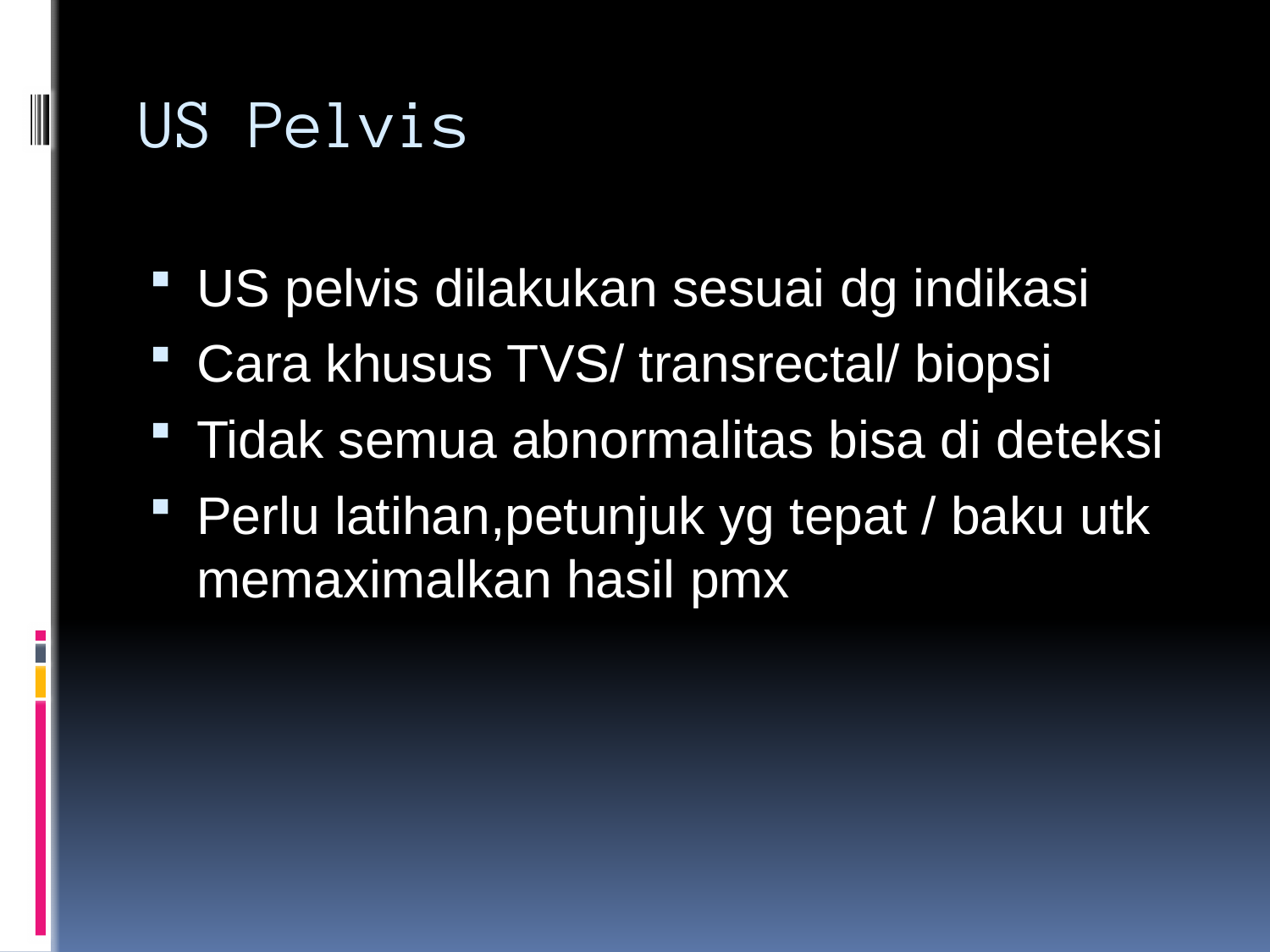

# US Pelvis
US pelvis dilakukan sesuai dg indikasi
Cara khusus TVS/ transrectal/ biopsi
Tidak semua abnormalitas bisa di deteksi
Perlu latihan,petunjuk yg tepat / baku utk memaximalkan hasil pmx